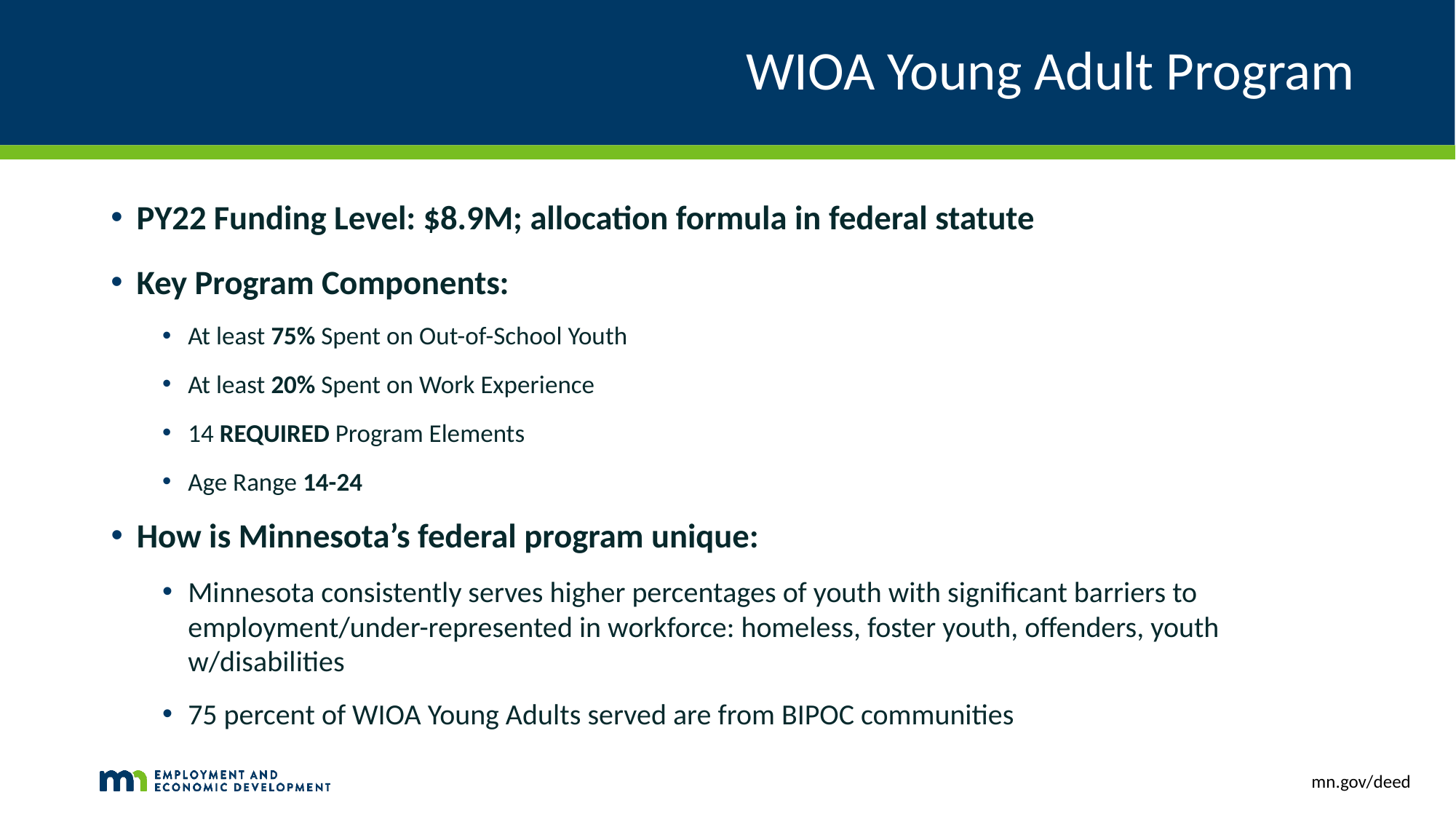

# WIOA Young Adult Program
PY22 Funding Level: $8.9M; allocation formula in federal statute
Key Program Components:
At least 75% Spent on Out-of-School Youth
At least 20% Spent on Work Experience
14 REQUIRED Program Elements
Age Range 14-24
How is Minnesota’s federal program unique:
Minnesota consistently serves higher percentages of youth with significant barriers to employment/under-represented in workforce: homeless, foster youth, offenders, youth w/disabilities
75 percent of WIOA Young Adults served are from BIPOC communities
mn.gov/deed